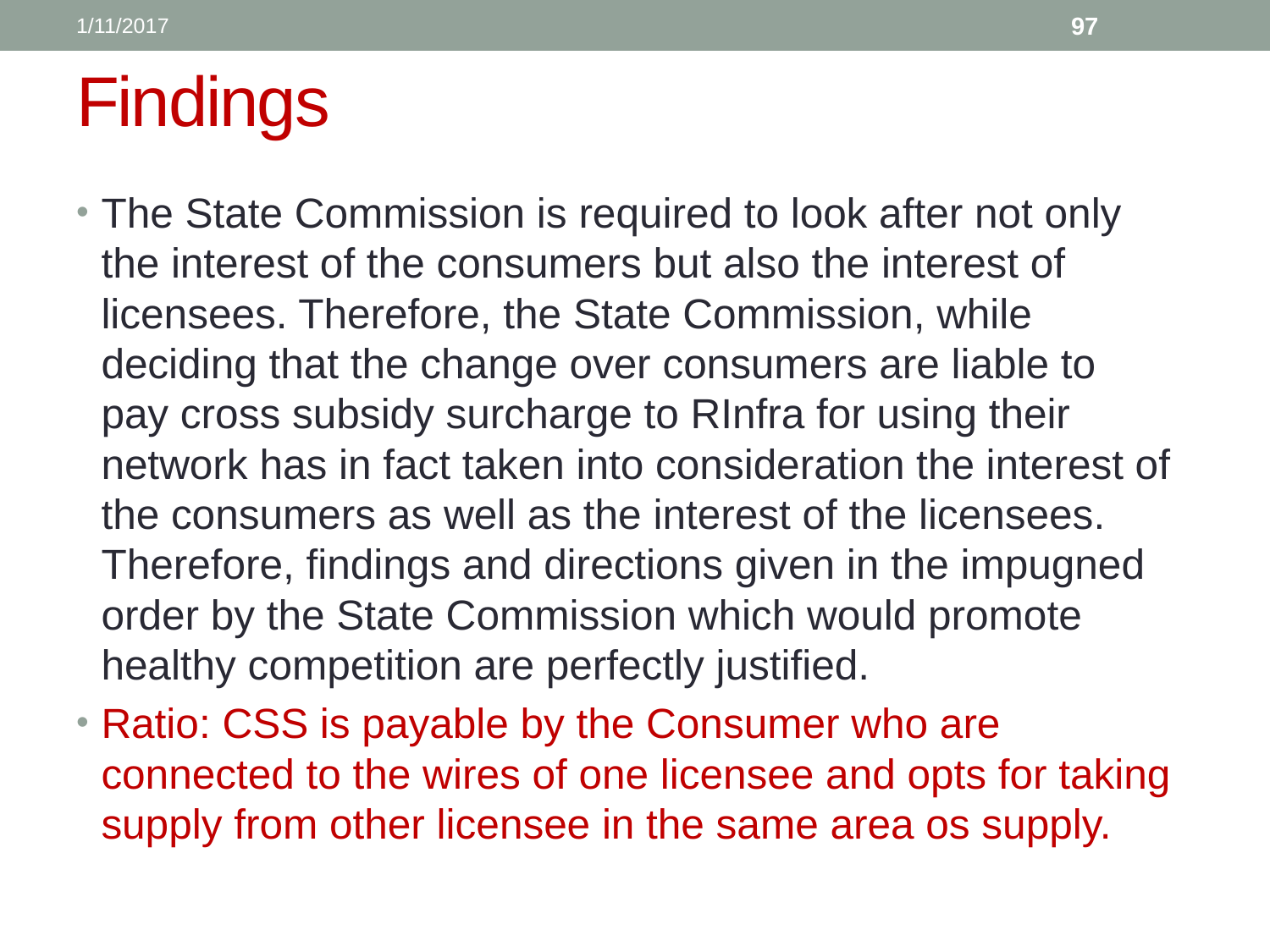

1/11/2017
97
# Findings
The State Commission is required to look after not only the interest of the consumers but also the interest of licensees. Therefore, the State Commission, while deciding that the change over consumers are liable to pay cross subsidy surcharge to RInfra for using their network has in fact taken into consideration the interest of the consumers as well as the interest of the licensees. Therefore, findings and directions given in the impugned order by the State Commission which would promote healthy competition are perfectly justified.
Ratio: CSS is payable by the Consumer who are connected to the wires of one licensee and opts for taking supply from other licensee in the same area os supply.